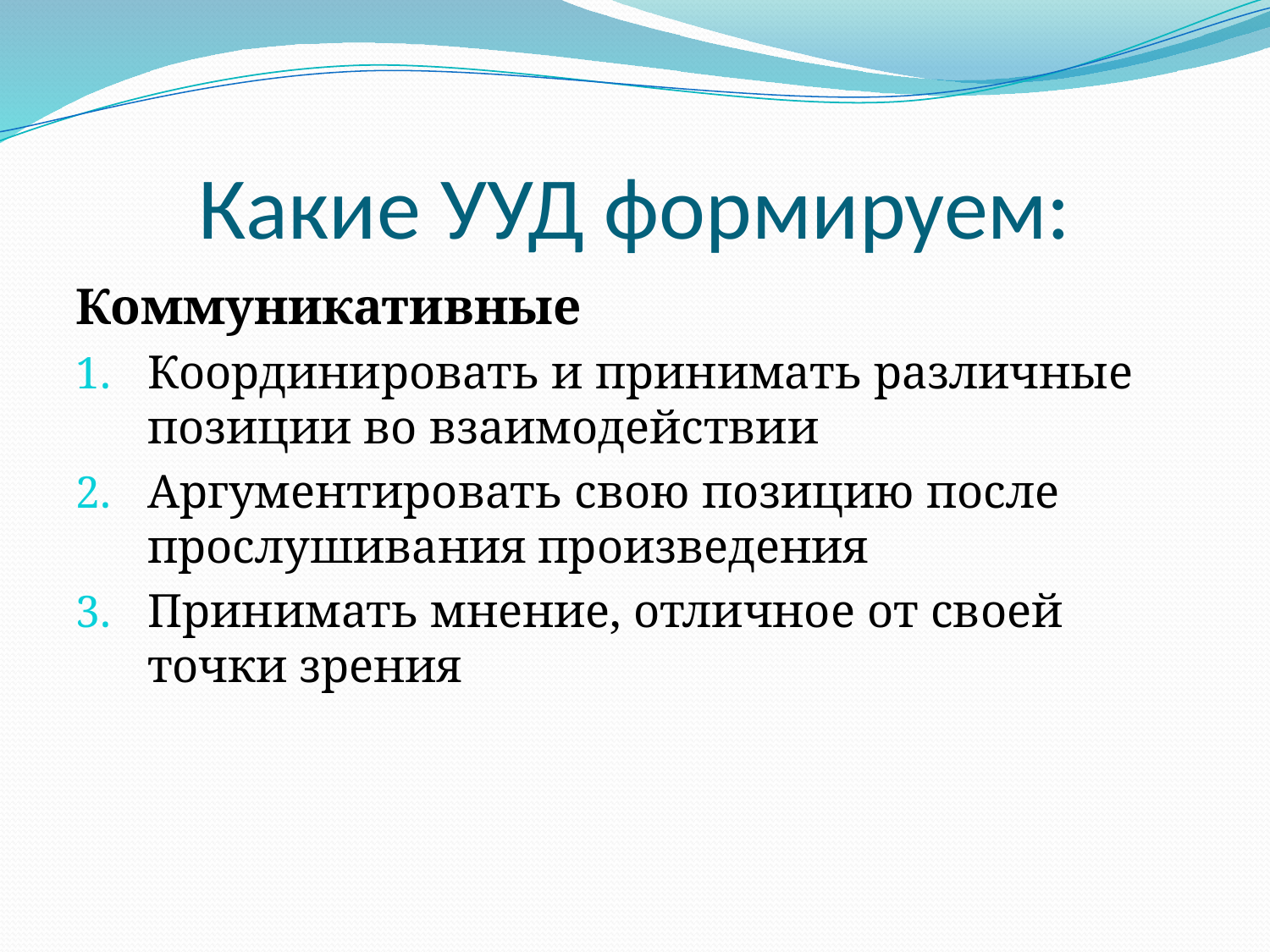

# Какие УУД формируем:
Коммуникативные
Координировать и принимать различные позиции во взаимодействии
Аргументировать свою позицию после прослушивания произведения
Принимать мнение, отличное от своей точки зрения